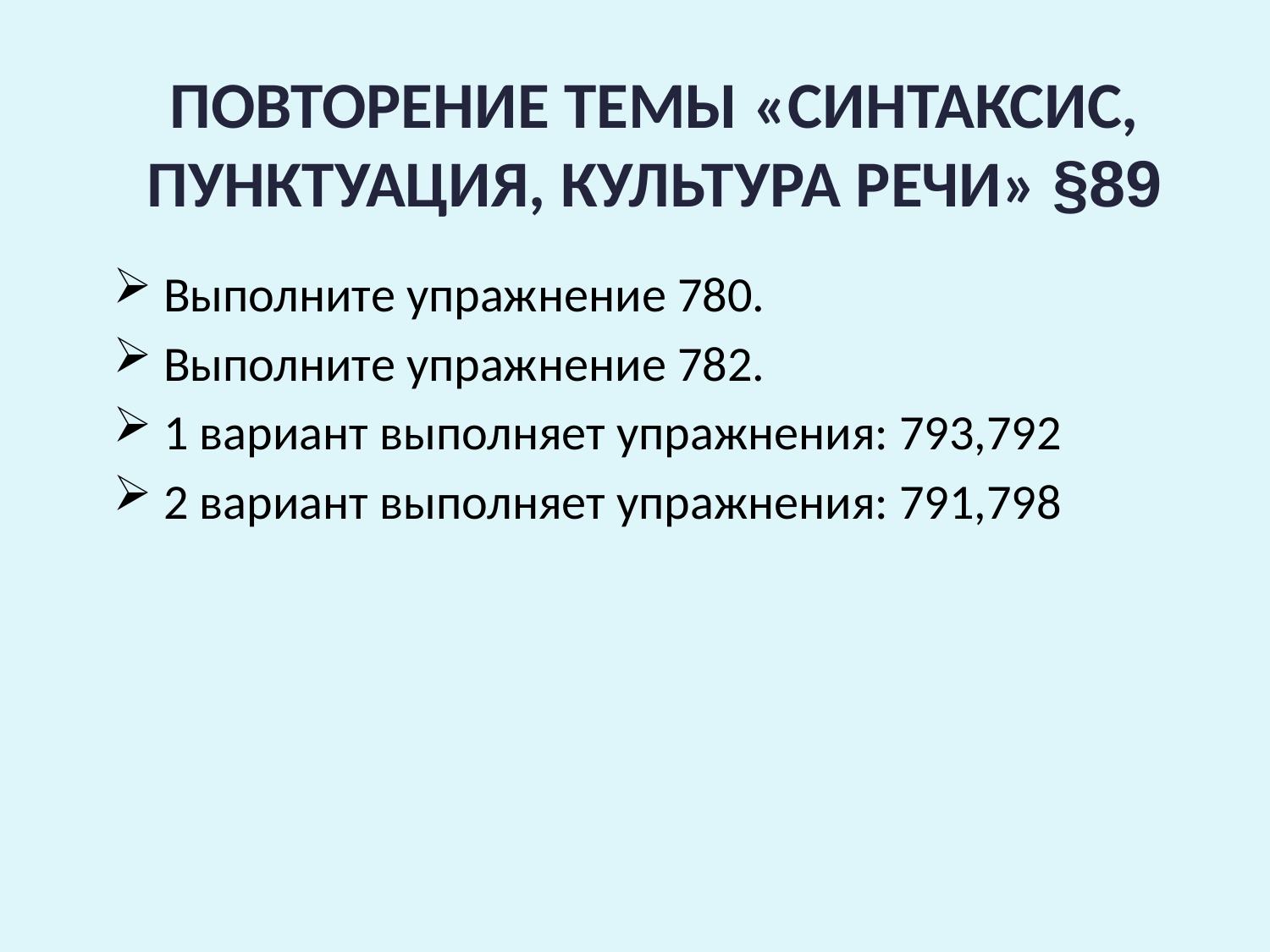

# Повторение темы «Синтаксис, пунктуация, культура речи» §89
 Выполните упражнение 780.
 Выполните упражнение 782.
 1 вариант выполняет упражнения: 793,792
 2 вариант выполняет упражнения: 791,798